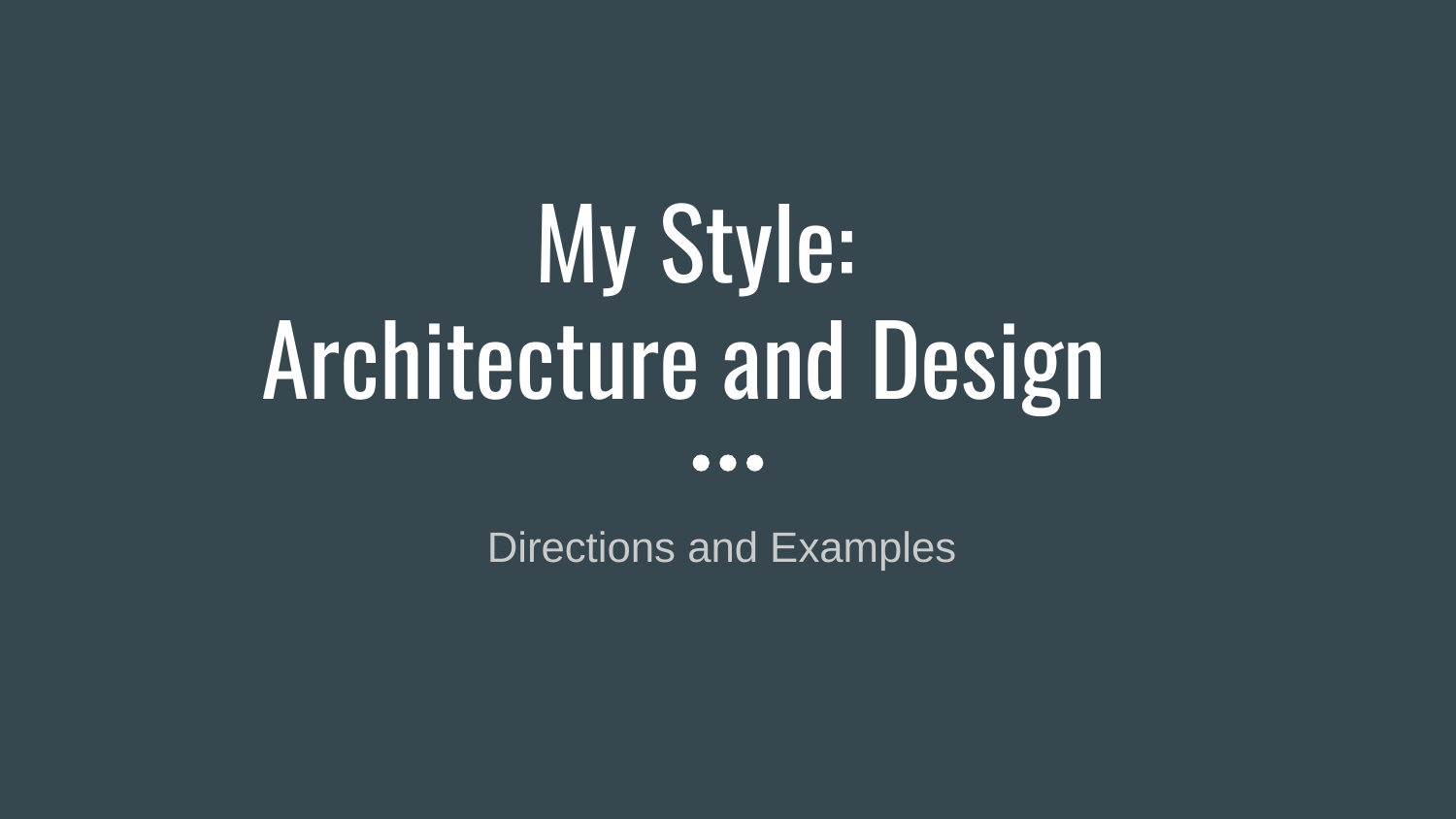

# My Style:
Architecture and Design
Directions and Examples